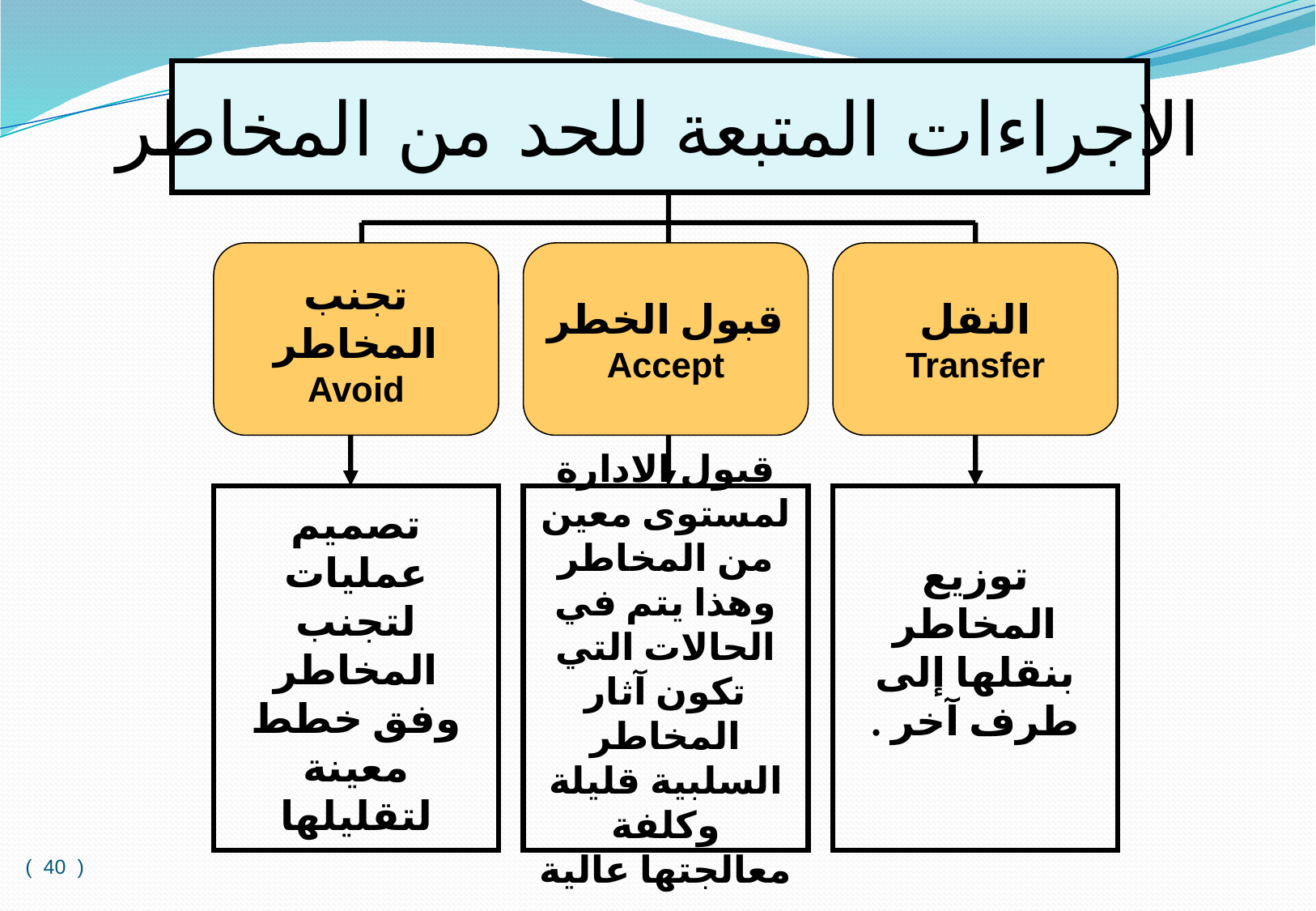

الاجراءات المتبعة للحد من المخاطر

تجنب المخاطر
Avoid
قبول الخطر
Accept
النقل
Transfer

تصميم عمليات لتجنب المخاطر وفق خطط معينة لتقليلها
قبول الادارة لمستوى معين من المخاطر وهذا يتم في الحالات التي تكون آثار المخاطر السلبية قليلة وكلفة معالجتها عالية
توزيع المخاطر بنقلها إلى طرف آخر .

(  40  )